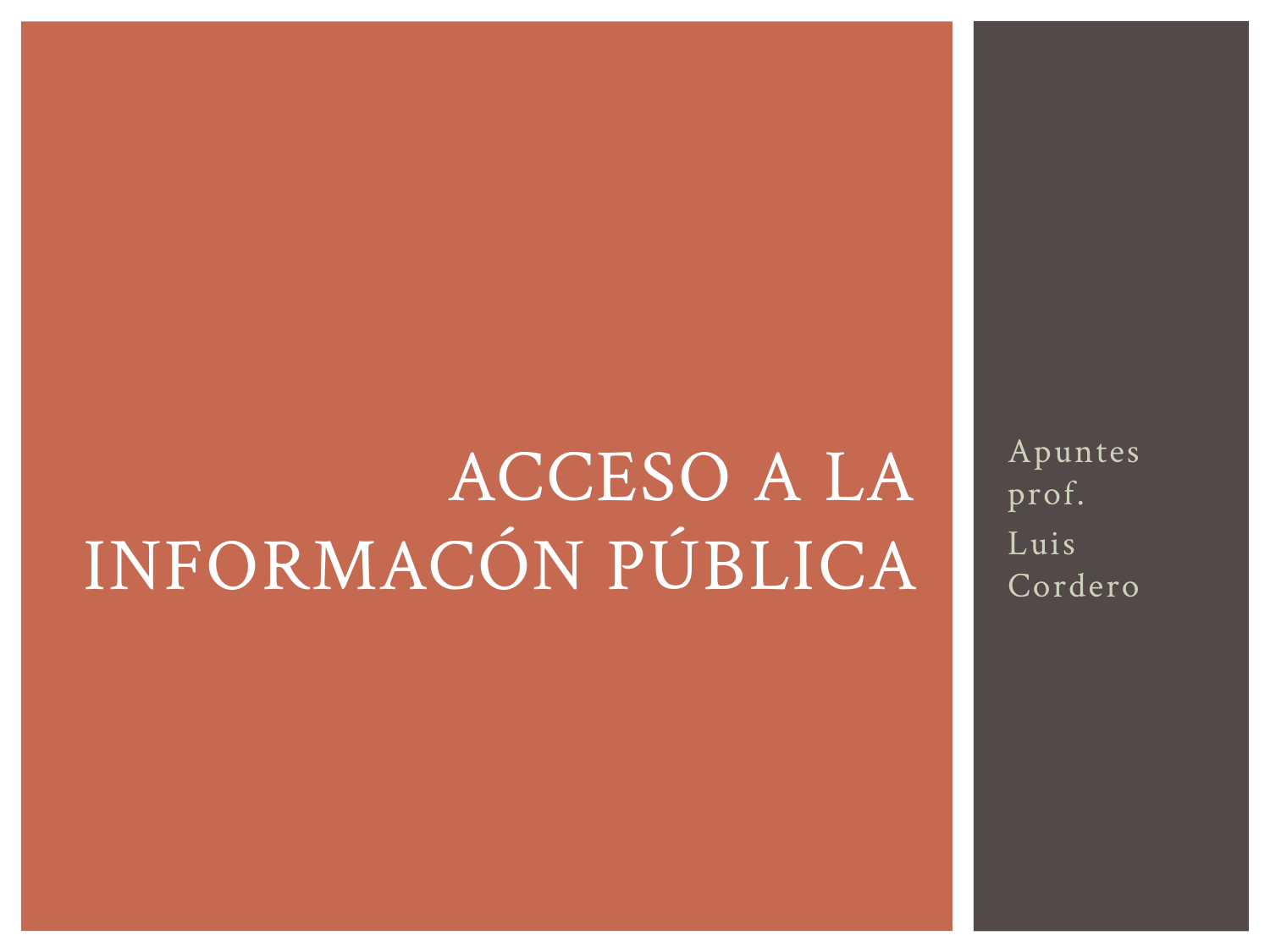

# ACCESO A LA INFORMACÓN PÚBLICA
Apuntes prof.
Luis Cordero